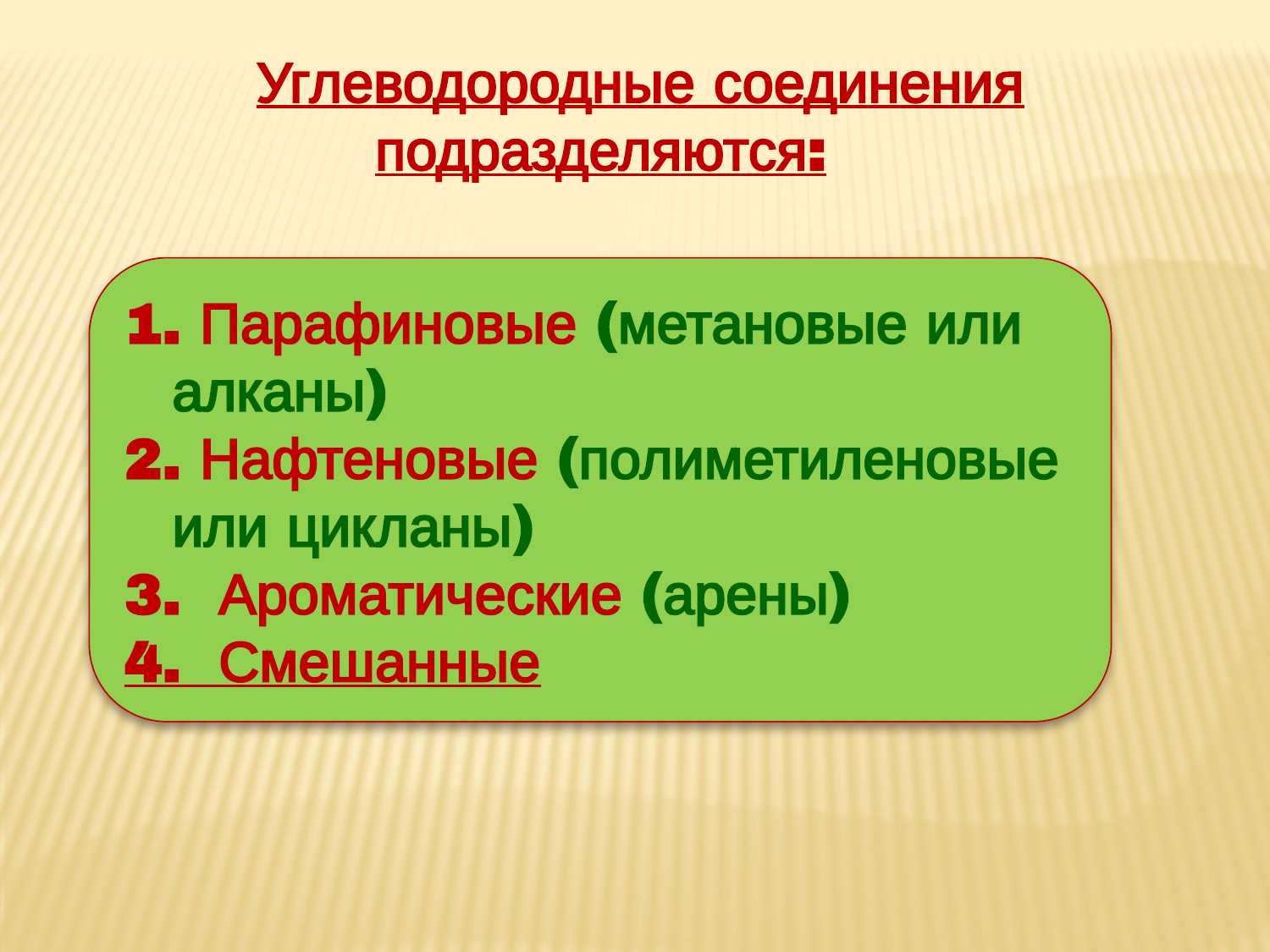

Углеводородные соединения подразделяются:
1. Парафиновые (метановые или алканы)
2. Нафтеновые (полиметиленовые или цикланы)
3.  Ароматические (арены)
4.  Смешанные